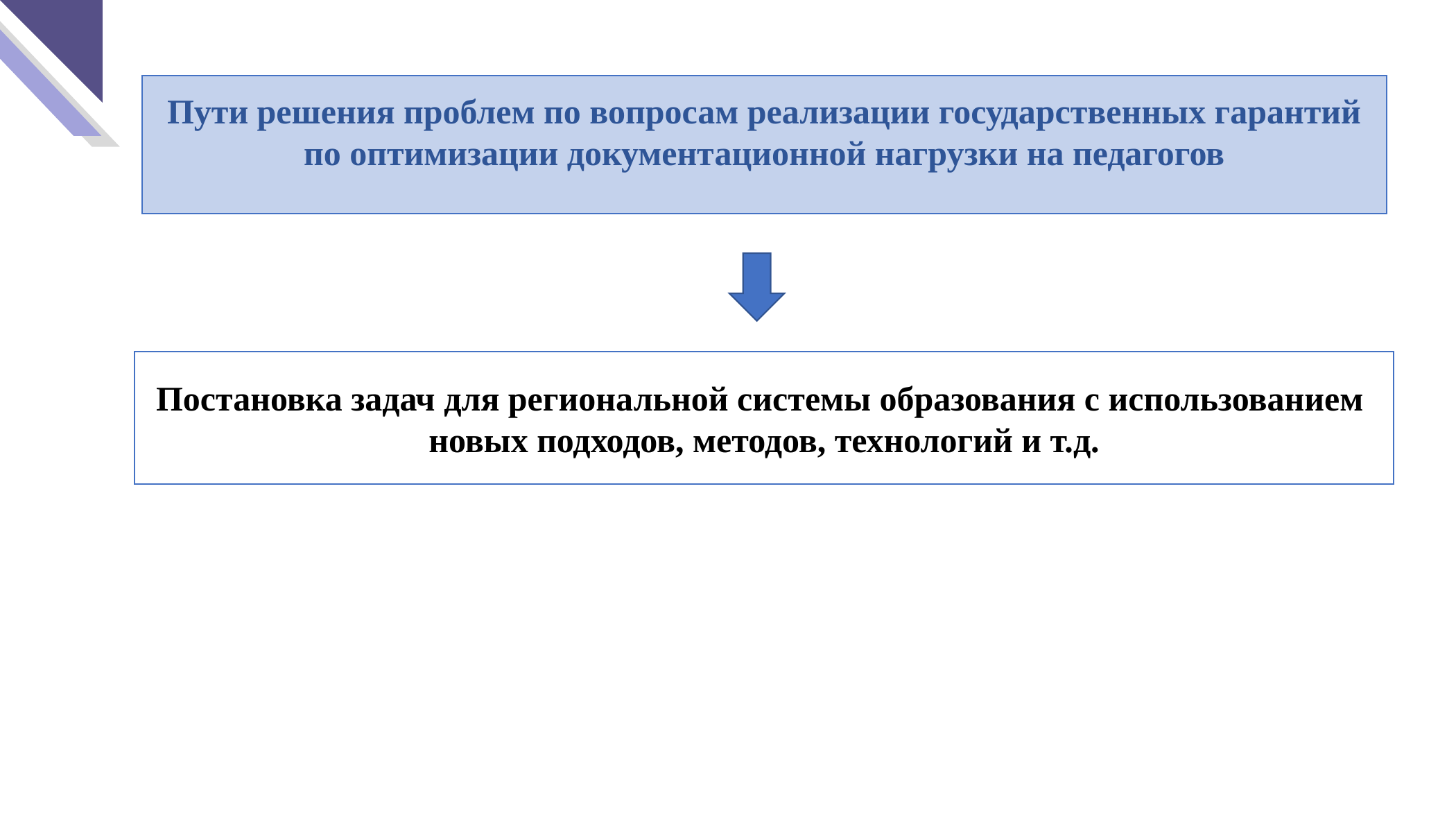

Пути решения проблем по вопросам реализации государственных гарантий по оптимизации документационной нагрузки на педагогов

Постановка задач для региональной системы образования с использованием
новых подходов, методов, технологий и т.д.